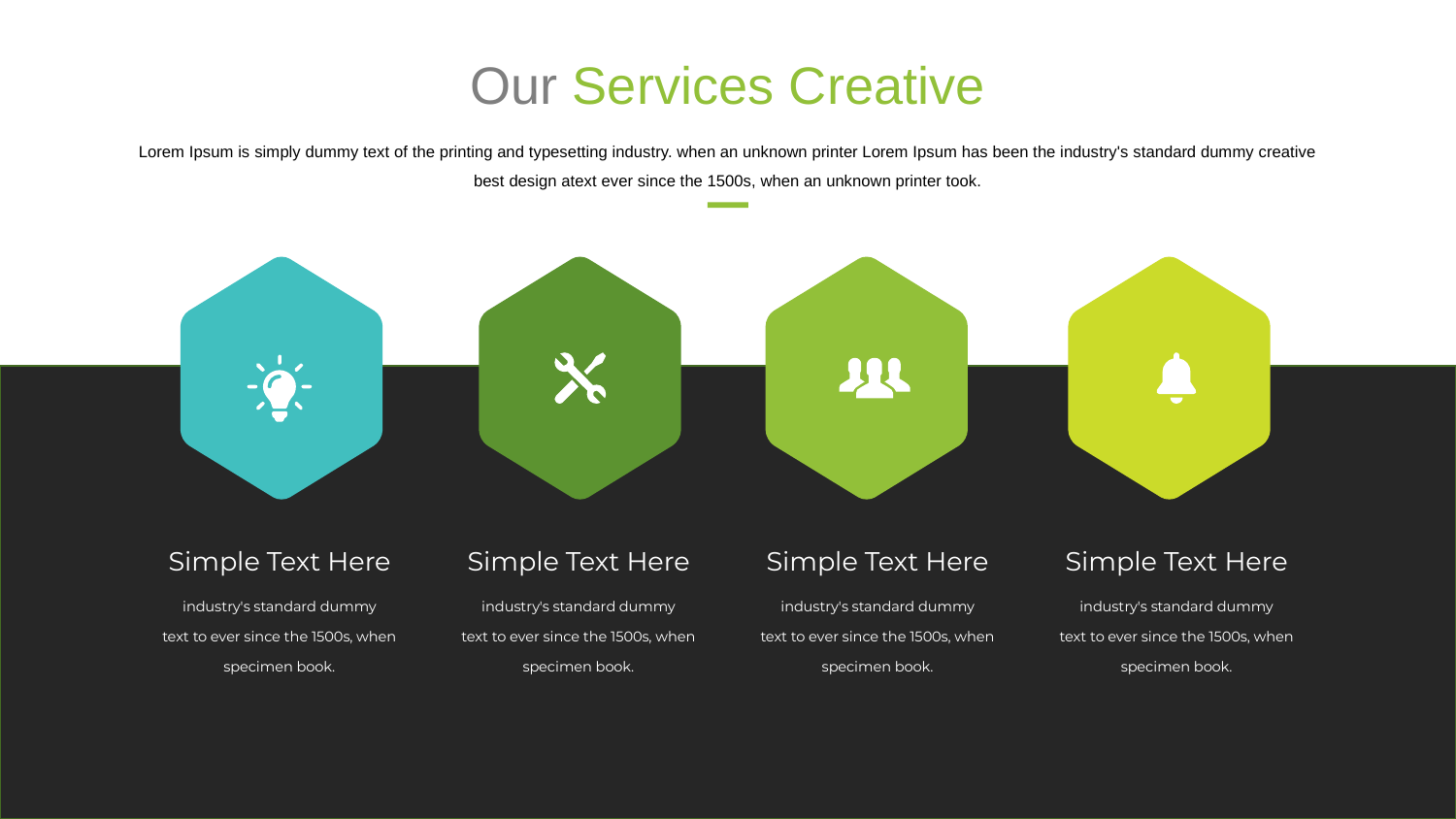

Our Services Creative
Lorem Ipsum is simply dummy text of the printing and typesetting industry. when an unknown printer Lorem Ipsum has been the industry's standard dummy creative best design atext ever since the 1500s, when an unknown printer took.

Simple Text Here
industry's standard dummy
text to ever since the 1500s, when
specimen book.
Simple Text Here
industry's standard dummy
text to ever since the 1500s, when
specimen book.
Simple Text Here
industry's standard dummy
text to ever since the 1500s, when
specimen book.
Simple Text Here
industry's standard dummy
text to ever since the 1500s, when
specimen book.